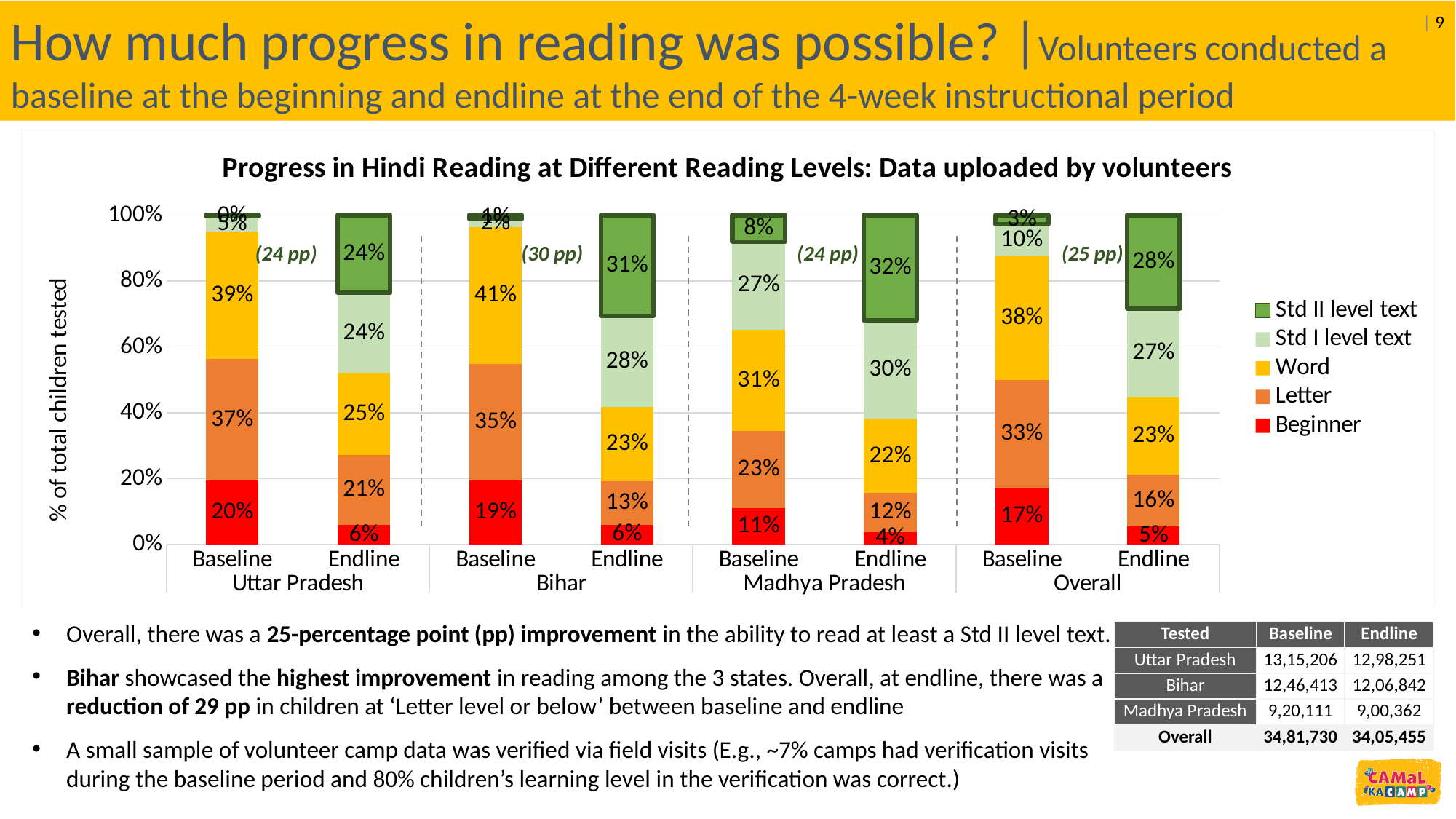

How much progress in reading was possible? |Volunteers conducted a baseline at the beginning and endline at the end of the 4-week instructional period
| 9

### Chart: Progress in Hindi Reading at Different Reading Levels: Data uploaded by volunteers

| Category | Beginner | Letter | Word | Std I level text | Std II level text |
|---|---|---|---|---|---|
| Baseline | 0.19507894580772897 | 0.3682259661224173 | 0.38654096772672875 | 0.04653187409424835 | 0.003622246248876602 |
| Endline | 0.06000534565349844 | 0.2111918265420169 | 0.24968746413443935 | 0.2430708699627422 | 0.23604449370730313 |
| Baseline | 0.1948118320332025 | 0.35384659819818953 | 0.41443807148994755 | 0.024078696226692117 | 0.012824802051968329 |
| Endline | 0.0604669045326563 | 0.13157811875953937 | 0.22563765596490676 | 0.2759317292570196 | 0.306385591485878 |
| Baseline | 0.11021496319465804 | 0.23415001016181744 | 0.3085062563103799 | 0.26725253800900106 | 0.0798762323241435 |
| Endline | 0.038391224862888484 | 0.11764712415672807 | 0.2233523849296172 | 0.301136653923644 | 0.3194726121271222 |
| Baseline | 0.1725564590017032 | 0.3276463137578158 | 0.375905656096251 | 0.09682341824322965 | 0.027068152901000366 |
| Endline | 0.054454397430005685 | 0.15824581443595642 | 0.23420189078992382 | 0.2700681700389522 | 0.28302972730516185 |
(24 pp)
(30 pp)
(24 pp)
(25 pp)
Overall, there was a 25-percentage point (pp) improvement in the ability to read at least a Std II level text.

Bihar showcased the highest improvement in reading among the 3 states. Overall, at endline, there was a reduction of 29 pp in children at ‘Letter level or below’ between baseline and endline

A small sample of volunteer camp data was verified via field visits (E.g., ~7% camps had verification visits during the baseline period and 80% children’s learning level in the verification was correct.)
| Tested | Baseline | Endline |
| --- | --- | --- |
| Uttar Pradesh | 13,15,206 | 12,98,251 |
| Bihar | 12,46,413 | 12,06,842 |
| Madhya Pradesh | 9,20,111 | 9,00,362 |
| Overall | 34,81,730 | 34,05,455 |